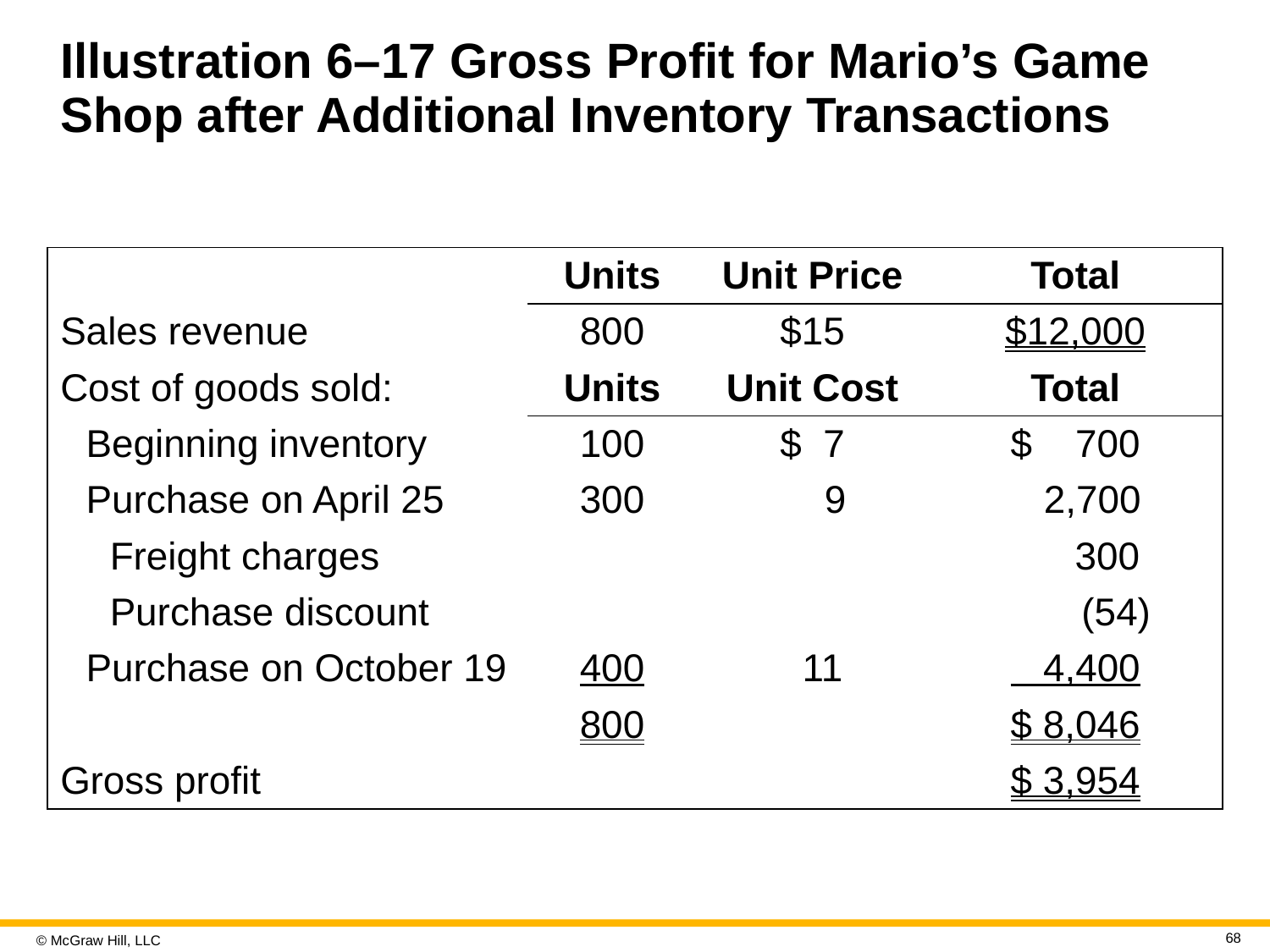

# Illustration 6–17 Gross Profit for Mario’s Game Shop after Additional Inventory Transactions
|  | Units | Unit Price | Total |
| --- | --- | --- | --- |
| Sales revenue | 800 | $15 | $12,000 |
| Cost of goods sold: | Units | Unit Cost | Total |
| Beginning inventory | 100 | $ 7 | $ 700 |
| Purchase on April 25 | 300 | 9 | 2,700 |
| Freight charges |  |  | 300 |
| Purchase discount |  |  | (54) |
| Purchase on October 19 | 400 | 11 | 4,400 |
|  | 800 |  | $ 8,046 |
| Gross profit |  |  | $ 3,954 |
68